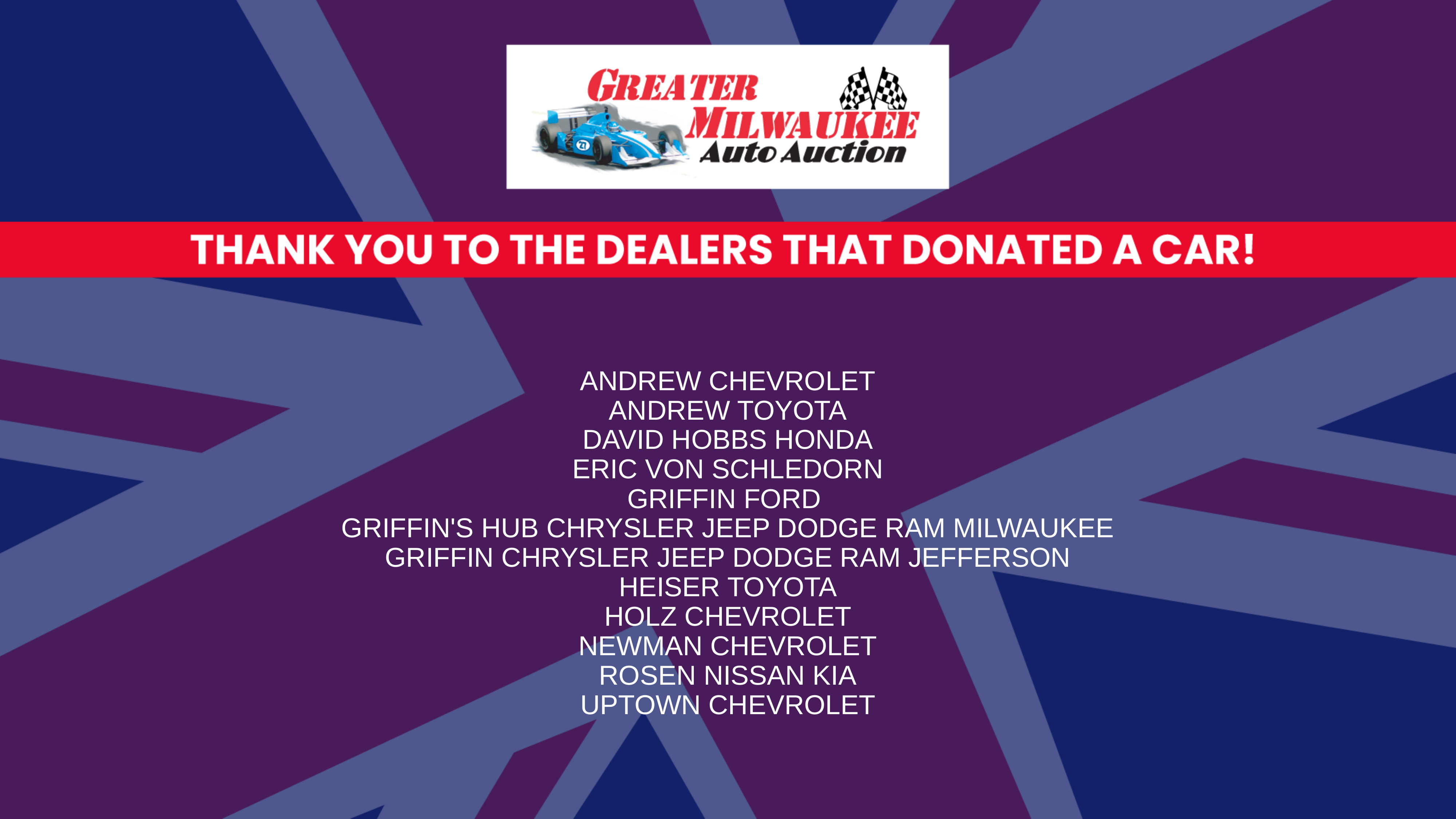

Andrew Chevrolet
Andrew Toyota
David Hobbs Honda
Eric Von Schledorn
Griffin Ford
Griffin's Hub Chrysler Jeep Dodge Ram Milwaukee
Griffin Chrysler Jeep Dodge Ram Jefferson
Heiser Toyota
Holz Chevrolet
Newman Chevrolet
Rosen Nissan Kia
Uptown Chevrolet